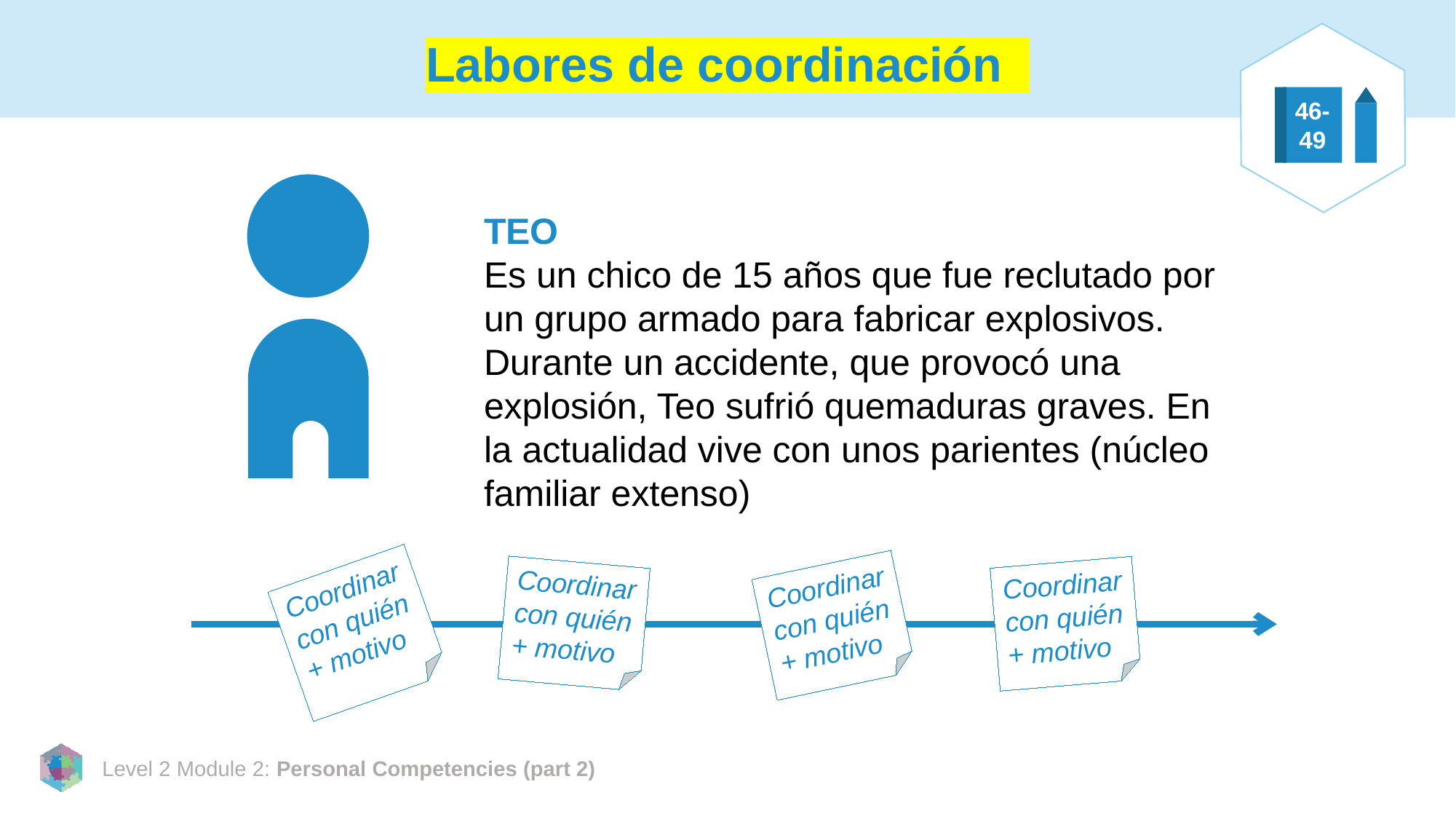

# Labores de coordinación

46-
49

TEO
Es un chico de 15 años que fue reclutado por un grupo armado para fabricar explosivos. Durante un accidente, que provocó una explosión, Teo sufrió quemaduras graves. En la actualidad vive con unos parientes (núcleo familiar extenso)

Coordinar con quién + motivo
Coordinar con quién + motivo
Coordinar con quién + motivo
Coordinar con quién + motivo